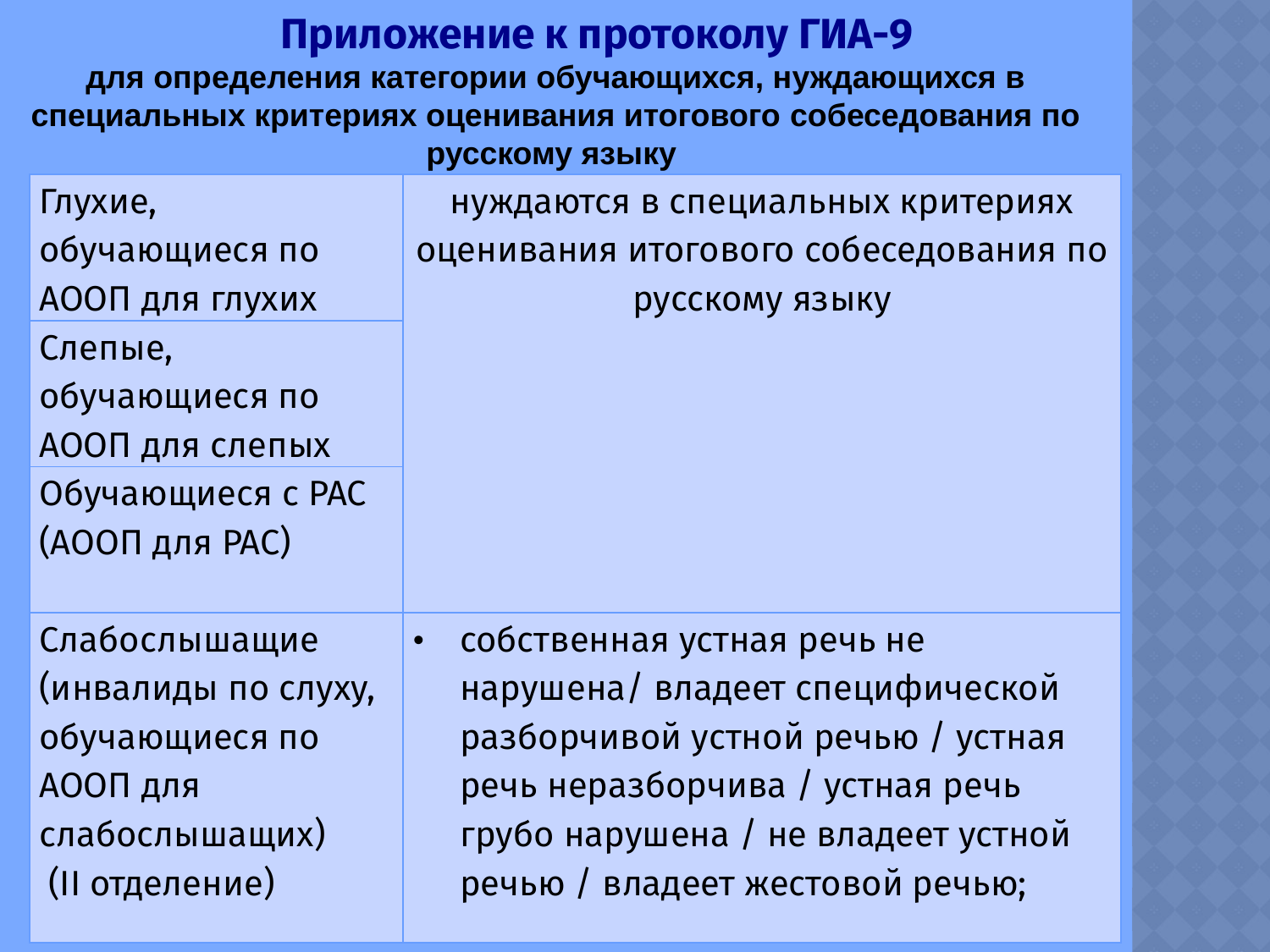

Приложение к протоколу ГИА-9
для определения категории обучающихся, нуждающихся в специальных критериях оценивания итогового собеседования по русскому языку
| Глухие, обучающиеся по АООП для глухих | нуждаются в специальных критериях оценивания итогового собеседования по русскому языку |
| --- | --- |
| Слепые, обучающиеся по АООП для слепых |  |
| Обучающиеся с РАС (АООП для РАС) |  |
| Слабослышащие (инвалиды по слуху, обучающиеся по АООП для слабослышащих) (II отделение) | собственная устная речь не нарушена/ владеет специфической разборчивой устной речью / устная речь неразборчива / устная речь грубо нарушена / не владеет устной речью / владеет жестовой речью; |